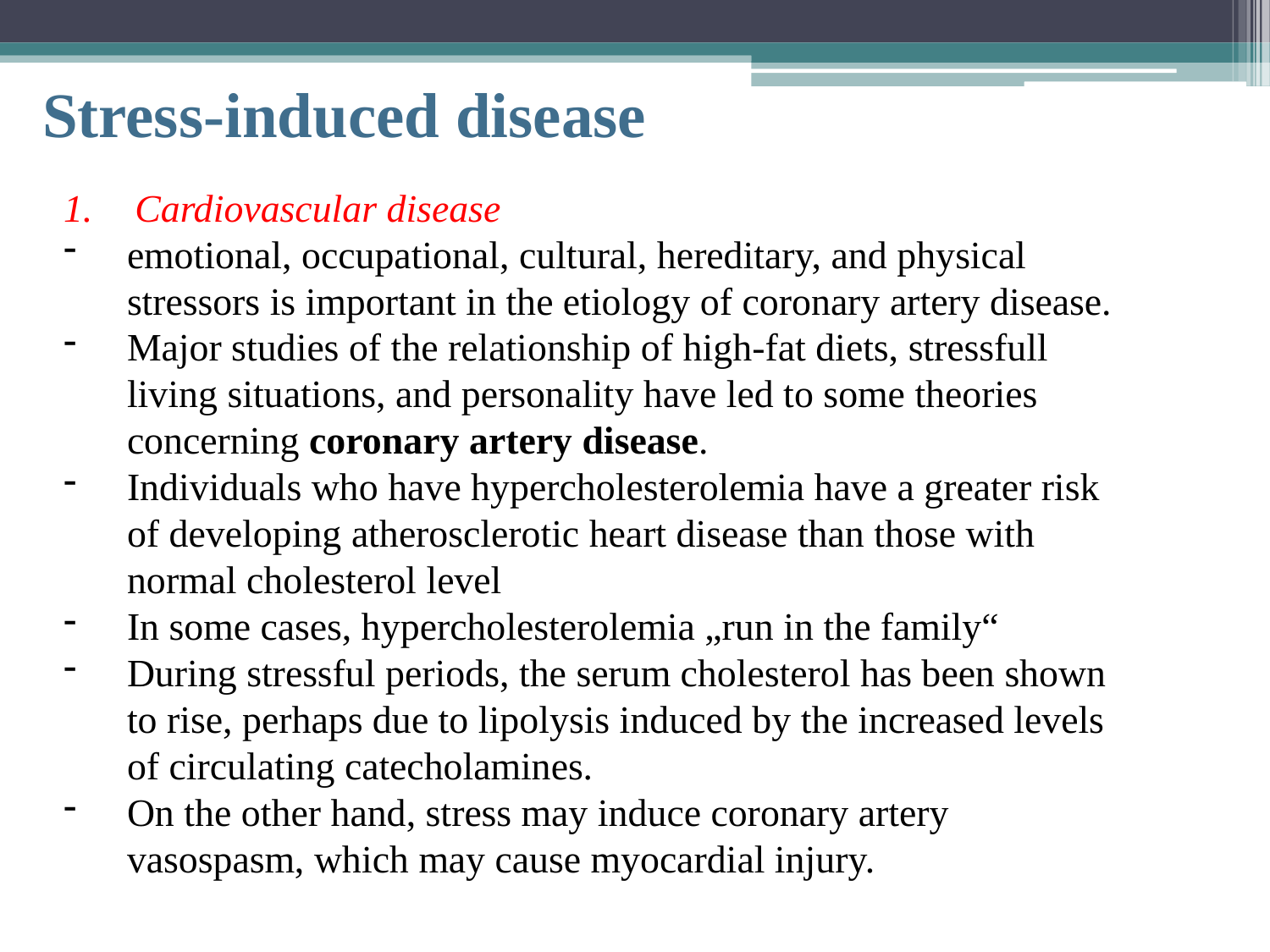

# Stress-induced disease
Cardiovascular disease
emotional, occupational, cultural, hereditary, and physical stressors is important in the etiology of coronary artery disease.
Major studies of the relationship of high-fat diets, stressfull living situations, and personality have led to some theories concerning coronary artery disease.
Individuals who have hypercholesterolemia have a greater risk of developing atherosclerotic heart disease than those with normal cholesterol level
In some cases, hypercholesterolemia „run in the family“
During stressful periods, the serum cholesterol has been shown to rise, perhaps due to lipolysis induced by the increased levels of circulating catecholamines.
On the other hand, stress may induce coronary artery vasospasm, which may cause myocardial injury.